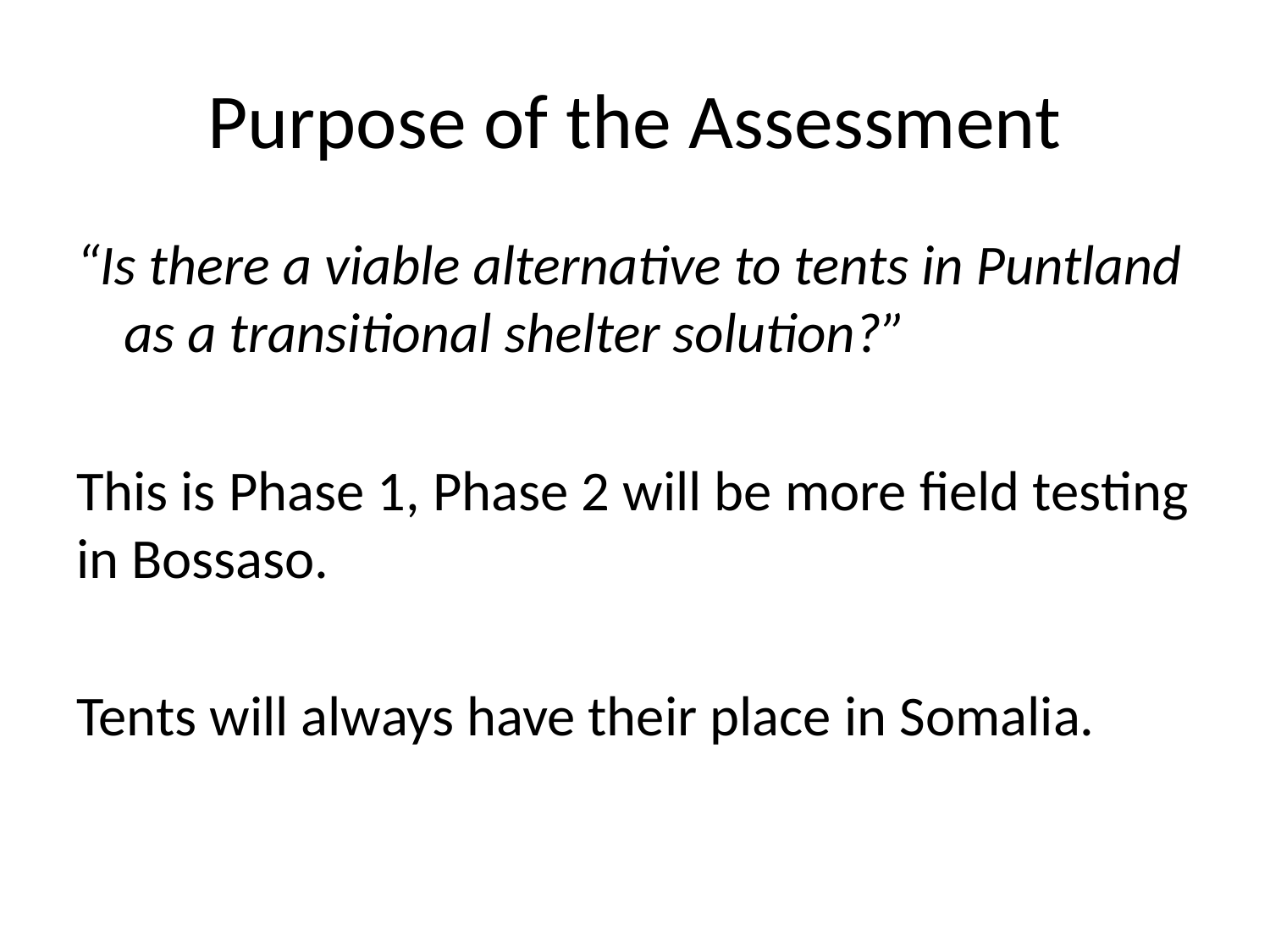

# Purpose of the Assessment
“Is there a viable alternative to tents in Puntland as a transitional shelter solution?”

This is Phase 1, Phase 2 will be more field testing in Bossaso.

Tents will always have their place in Somalia.